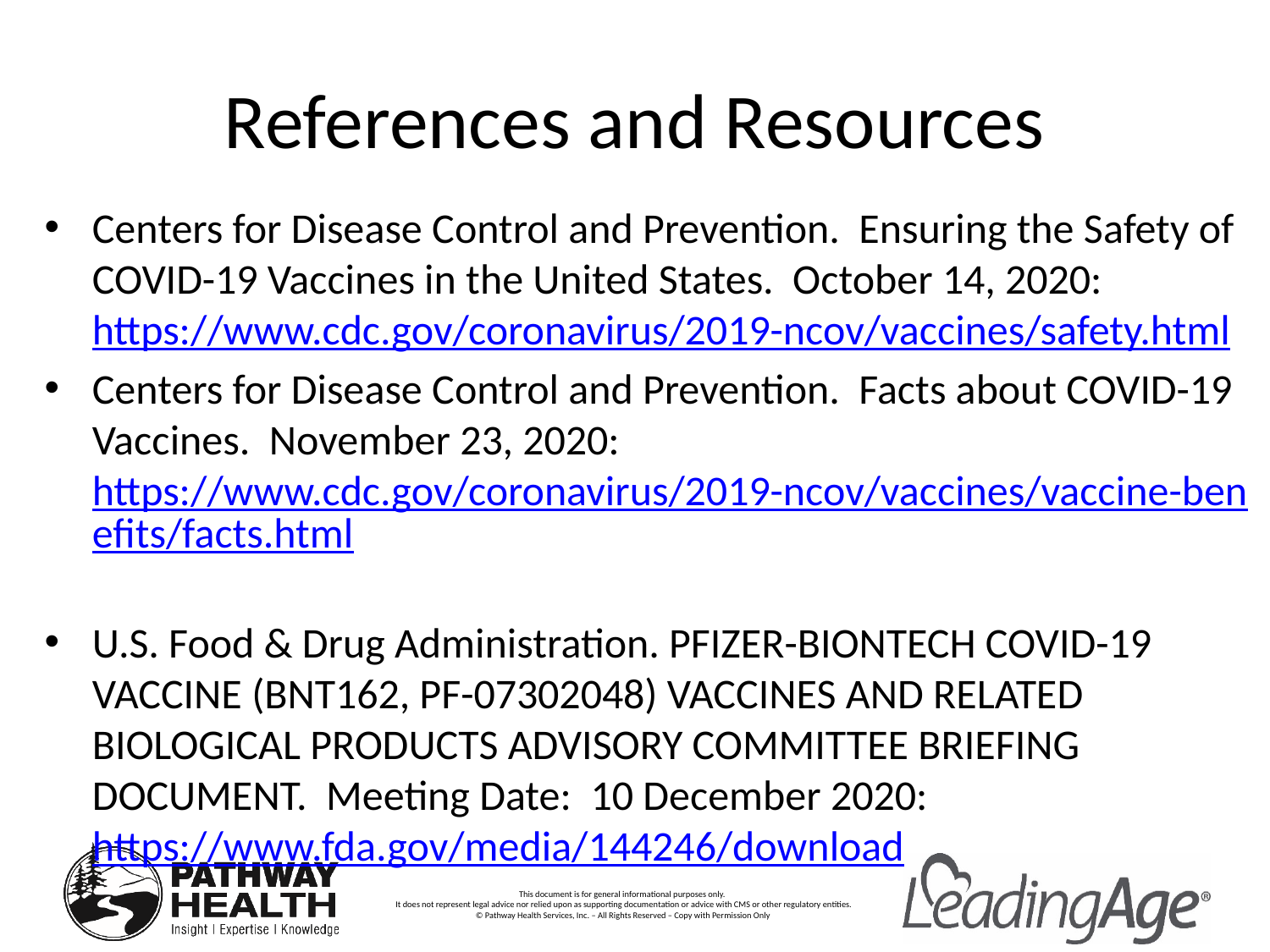

# References and Resources
Centers for Disease Control and Prevention.  Ensuring the Safety of COVID-19 Vaccines in the United States.  October 14, 2020:  https://www.cdc.gov/coronavirus/2019-ncov/vaccines/safety.html
Centers for Disease Control and Prevention.  Facts about COVID-19 Vaccines.  November 23, 2020:  https://www.cdc.gov/coronavirus/2019-ncov/vaccines/vaccine-benefits/facts.html
U.S. Food & Drug Administration. PFIZER-BIONTECH COVID-19 VACCINE (BNT162, PF-07302048) VACCINES AND RELATED BIOLOGICAL PRODUCTS ADVISORY COMMITTEE BRIEFING DOCUMENT.  Meeting Date:  10 December 2020:  https://www.fda.gov/media/144246/download